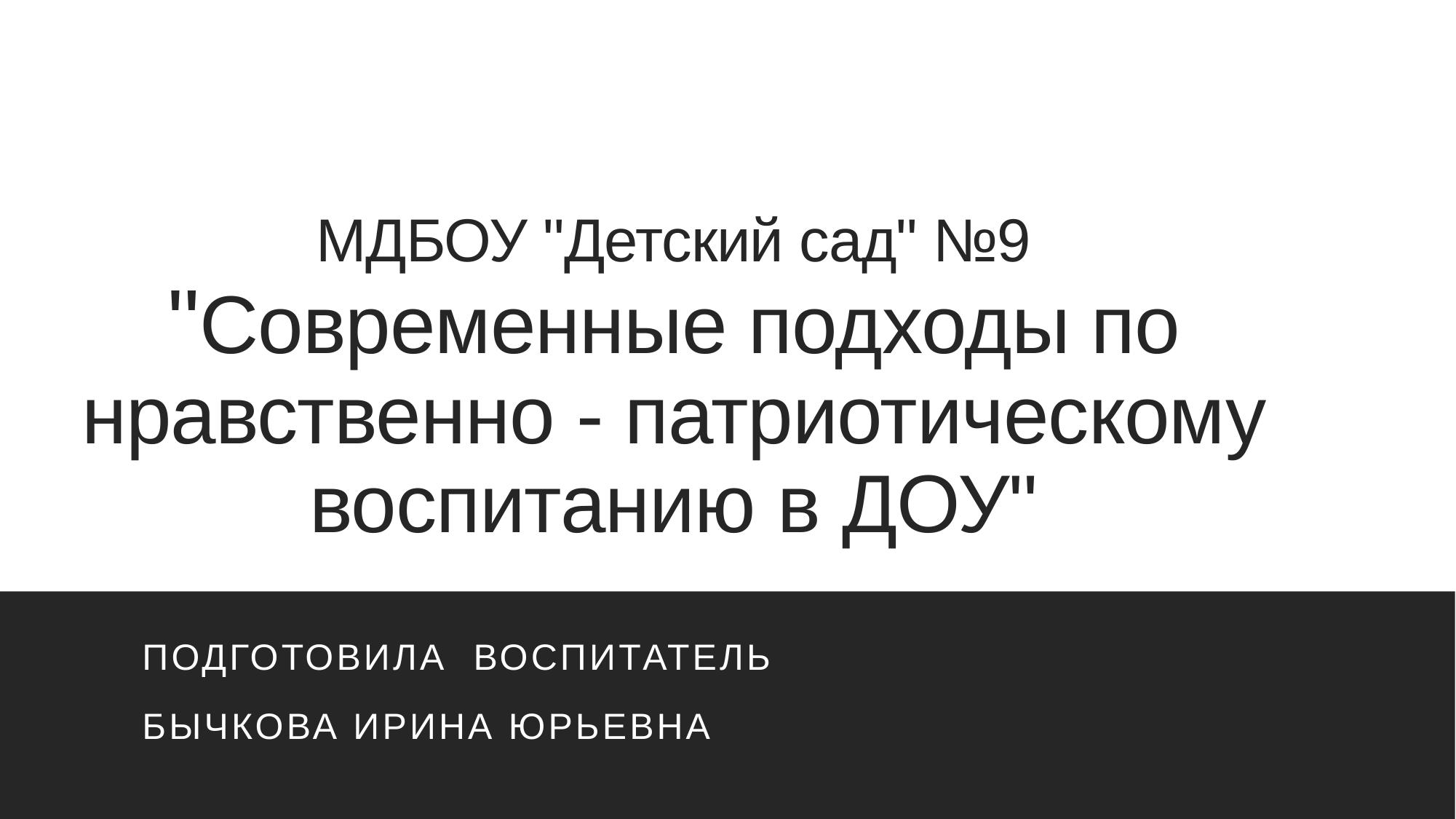

# МДБОУ "Детский сад" №9 "Современные подходы по нравственно - патриотическому воспитанию в ДОУ"

Подготовила  воспитатель
Бычкова Ирина Юрьевна